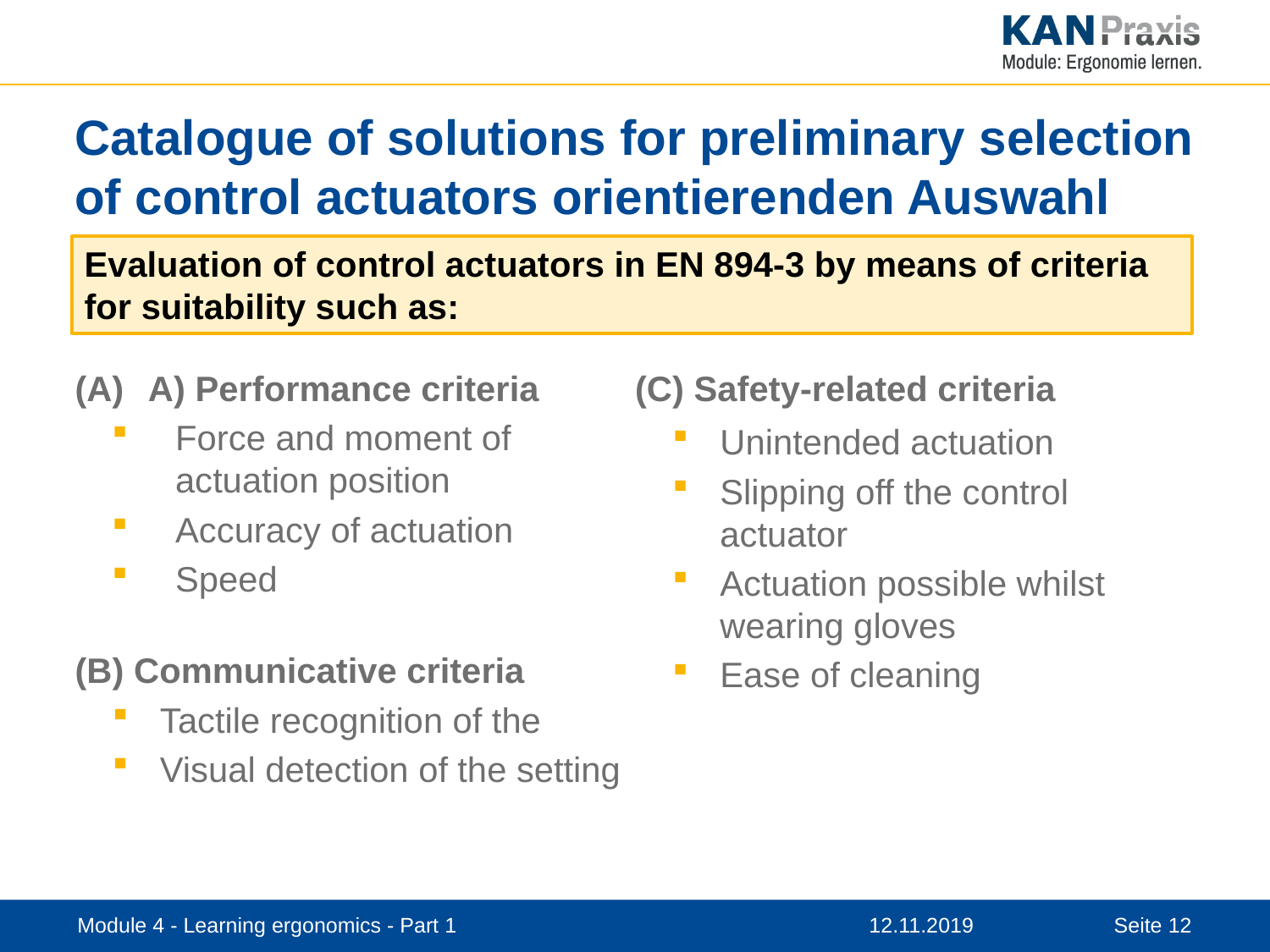

# Catalogue of solutions for preliminary selection of control actuators orientierenden Auswahl von Stellteilen
Evaluation of control actuators in EN 894-3 by means of criteria for suitability such as:
 A) Performance criteria
Force and moment of actuation position
Accuracy of actuation
Speed
(B) Communicative criteria
Tactile recognition of the
Visual detection of the setting

(C) Safety-related criteria
Unintended actuation
Slipping off the control actuator
Actuation possible whilst wearing gloves
Ease of cleaning
Module 4 - Learning ergonomics - Part 1
12.11.2019
12